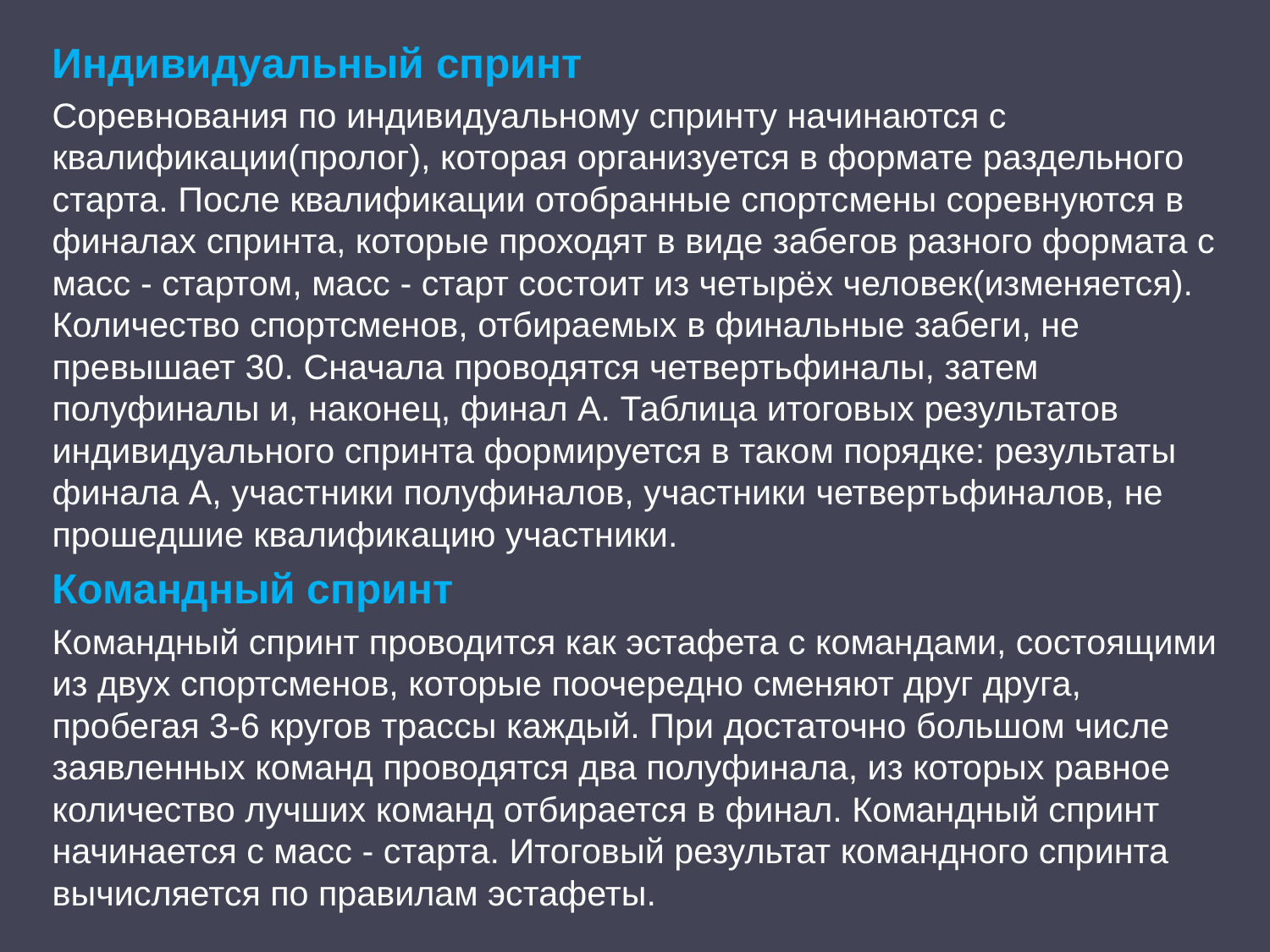

Индивидуальный спринт
Соревнования по индивидуальному спринту начинаются с квалификации(пролог), которая организуется в формате раздельного старта. После квалификации отобранные спортсмены соревнуются в финалах спринта, которые проходят в виде забегов разного формата с масс - стартом, масс - старт состоит из четырёх человек(изменяется). Количество спортсменов, отбираемых в финальные забеги, не превышает 30. Сначала проводятся четвертьфиналы, затем полуфиналы и, наконец, финал А. Таблица итоговых результатов индивидуального спринта формируется в таком порядке: результаты финала А, участники полуфиналов, участники четвертьфиналов, не прошедшие квалификацию участники.
Командный спринт
Командный спринт проводится как эстафета с командами, состоящими из двух спортсменов, которые поочередно сменяют друг друга, пробегая 3-6 кругов трассы каждый. При достаточно большом числе заявленных команд проводятся два полуфинала, из которых равное количество лучших команд отбирается в финал. Командный спринт начинается с масс - старта. Итоговый результат командного спринта вычисляется по правилам эстафеты.